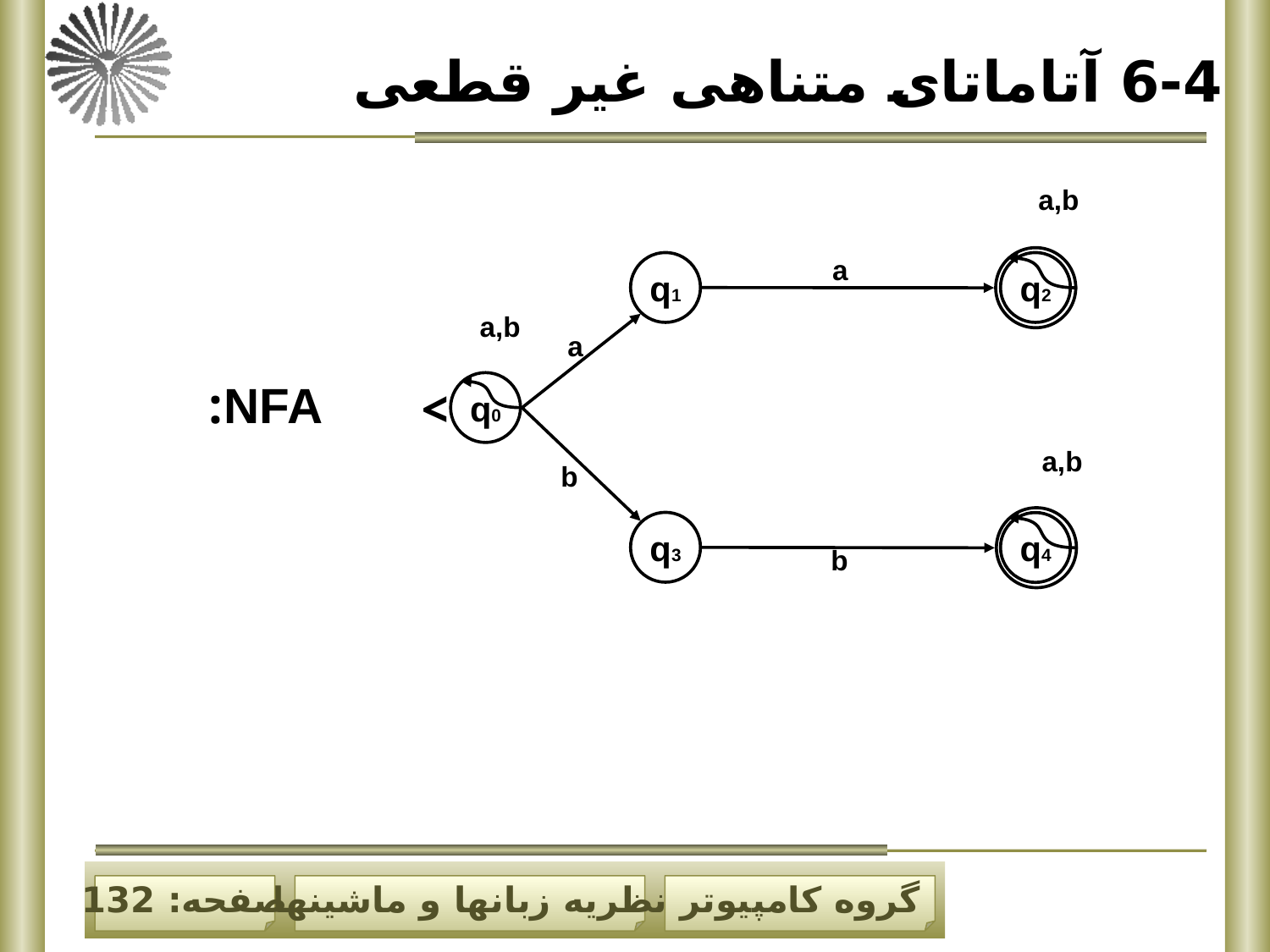

6-4 آتاماتای متناهی غیر قطعی
a,b
a

q1
q2
a,b
a
>
q0
a,b
b

q3
q4
b
NFA: